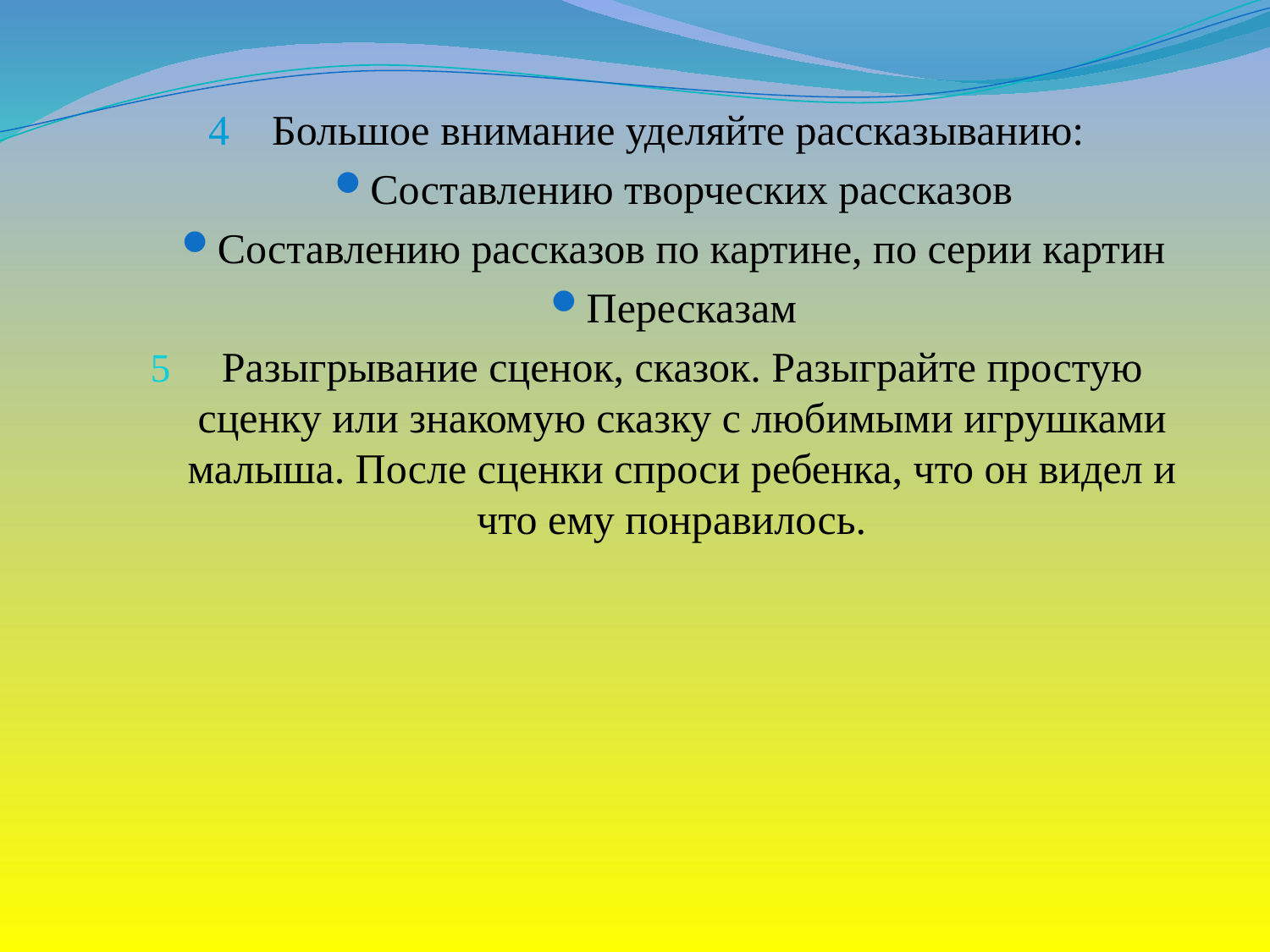

4    Большое внимание уделяйте рассказыванию:
Составлению творческих рассказов
Составлению рассказов по картине, по серии картин
Пересказам
Разыгрывание сценок, сказок. Разыграйте простую сценку или знакомую сказку с любимыми игрушками малыша. После сценки спроси ребенка, что он видел и что ему понравилось.